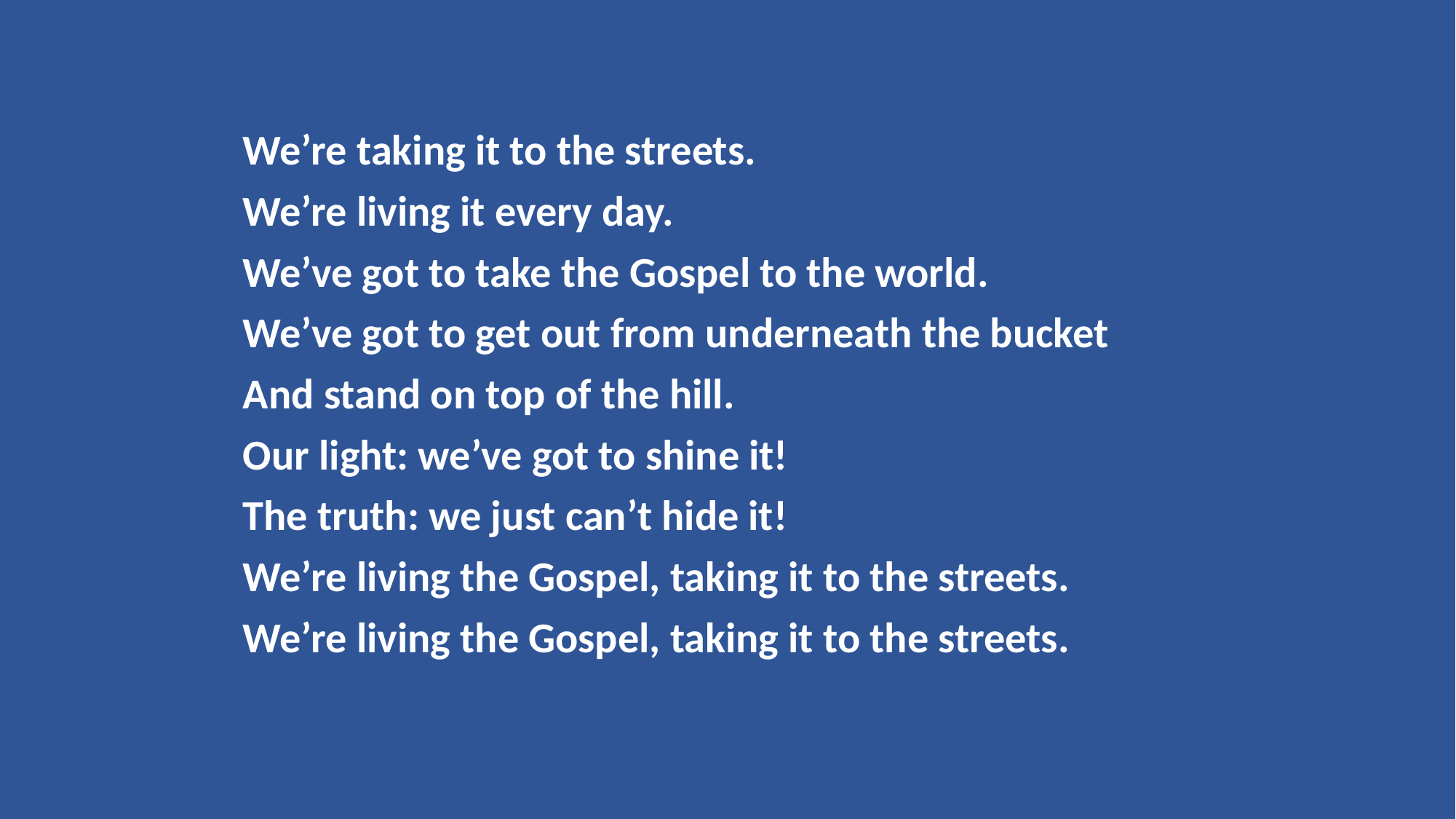

We’re taking it to the streets.
We’re living it every day.
We’ve got to take the Gospel to the world.
We’ve got to get out from underneath the bucket
And stand on top of the hill.
Our light: we’ve got to shine it!
The truth: we just can’t hide it!
We’re living the Gospel, taking it to the streets.
We’re living the Gospel, taking it to the streets.